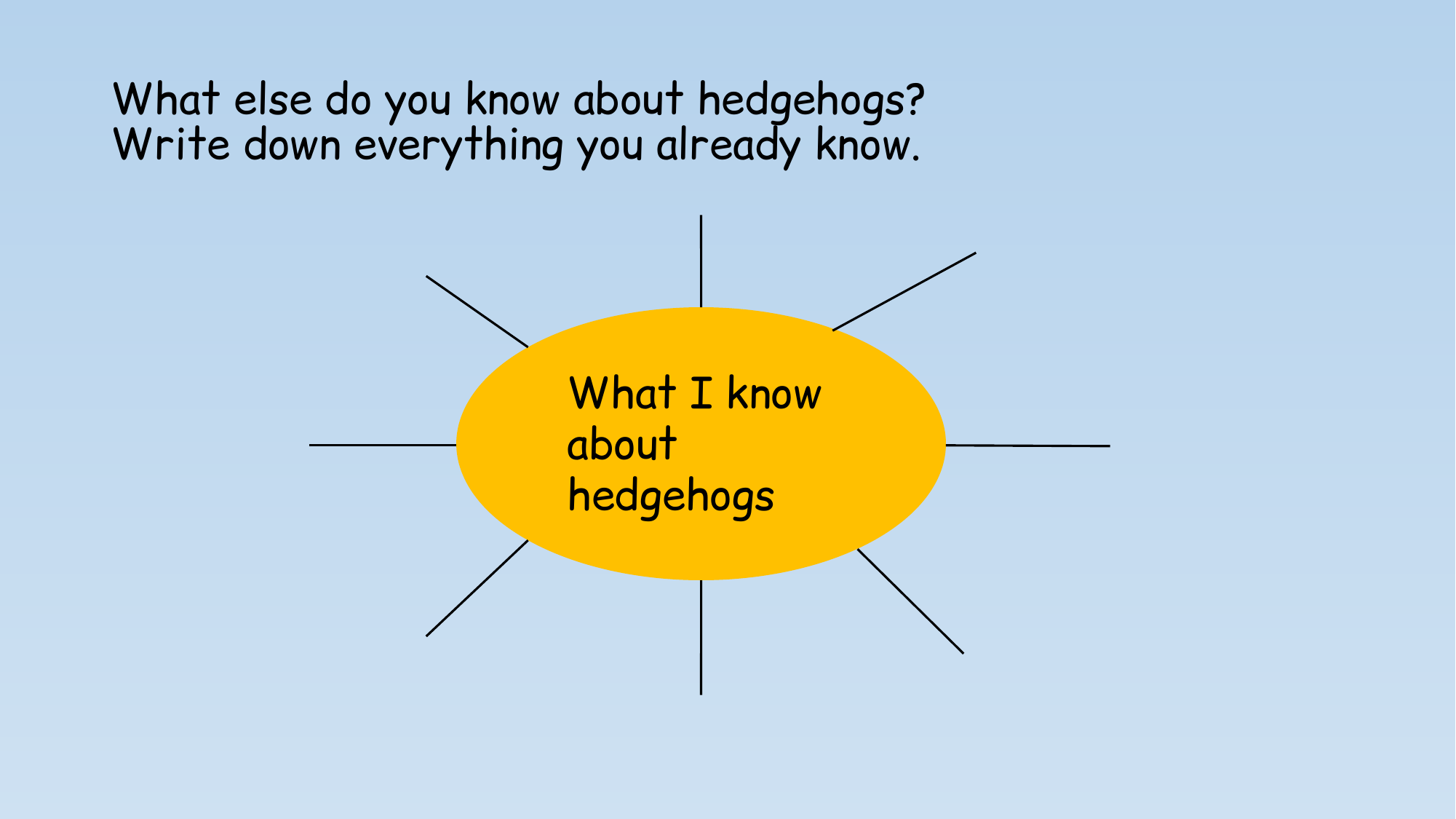

# What else do you know about hedgehogs? Write down everything you already know.

What I know about hedgehogs